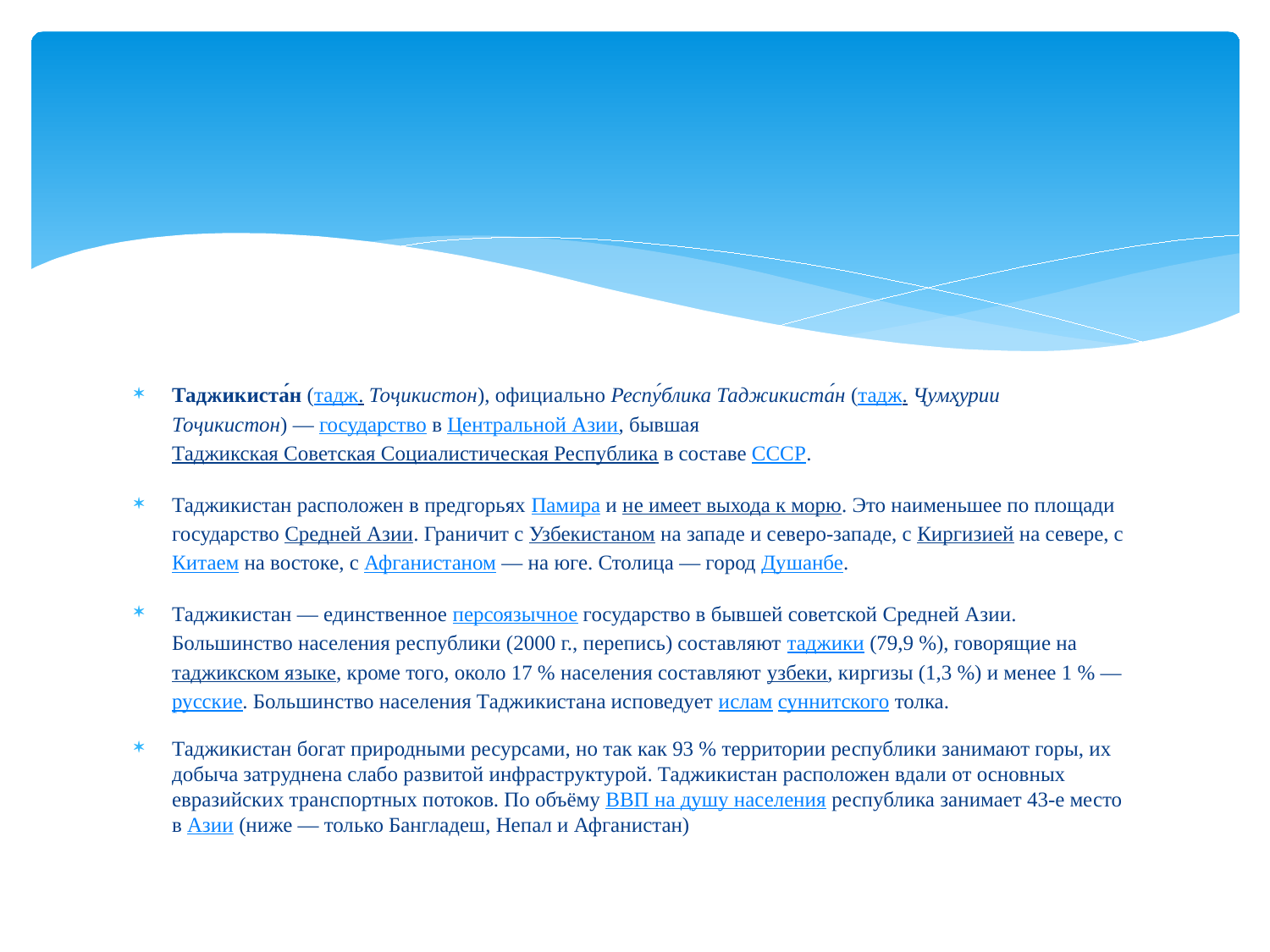

#
Таджикиста́н (тадж. Тоҷикистон), официально Респу́блика Таджикиста́н (тадж. Ҷумҳурии Тоҷикистон) — государство в Центральной Азии, бывшая Таджикская Советская Социалистическая Республика в составе СССР.
Таджикистан расположен в предгорьях Памира и не имеет выхода к морю. Это наименьшее по площади государство Средней Азии. Граничит с Узбекистаном на западе и северо-западе, с Киргизией на севере, с Китаем на востоке, с Афганистаном — на юге. Столица — город Душанбе.
Таджикистан — единственное персоязычное государство в бывшей советской Средней Азии. Большинство населения республики (2000 г., перепись) составляют таджики (79,9 %), говорящие на таджикском языке, кроме того, около 17 % населения составляют узбеки, киргизы (1,3 %) и менее 1 % — русские. Большинство населения Таджикистана исповедует ислам суннитского толка.
Таджикистан богат природными ресурсами, но так как 93 % территории республики занимают горы, их добыча затруднена слабо развитой инфраструктурой. Таджикистан расположен вдали от основных евразийских транспортных потоков. По объёму ВВП на душу населения республика занимает 43-е место в Азии (ниже — только Бангладеш, Непал и Афганистан)